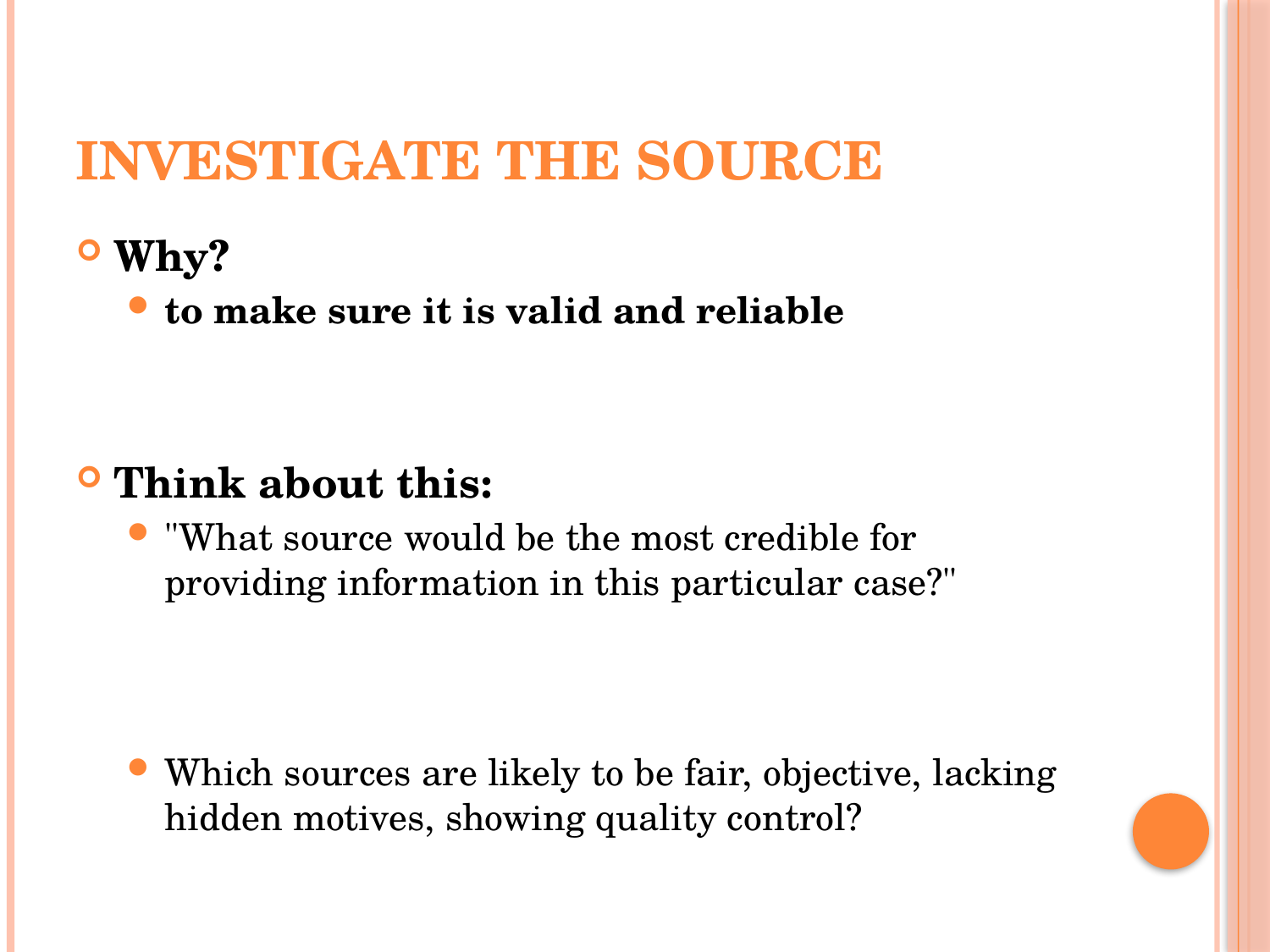

# Investigate the source
Why?
to make sure it is valid and reliable

Think about this:
"What source would be the most credible for providing information in this particular case?"

Which sources are likely to be fair, objective, lacking hidden motives, showing quality control?